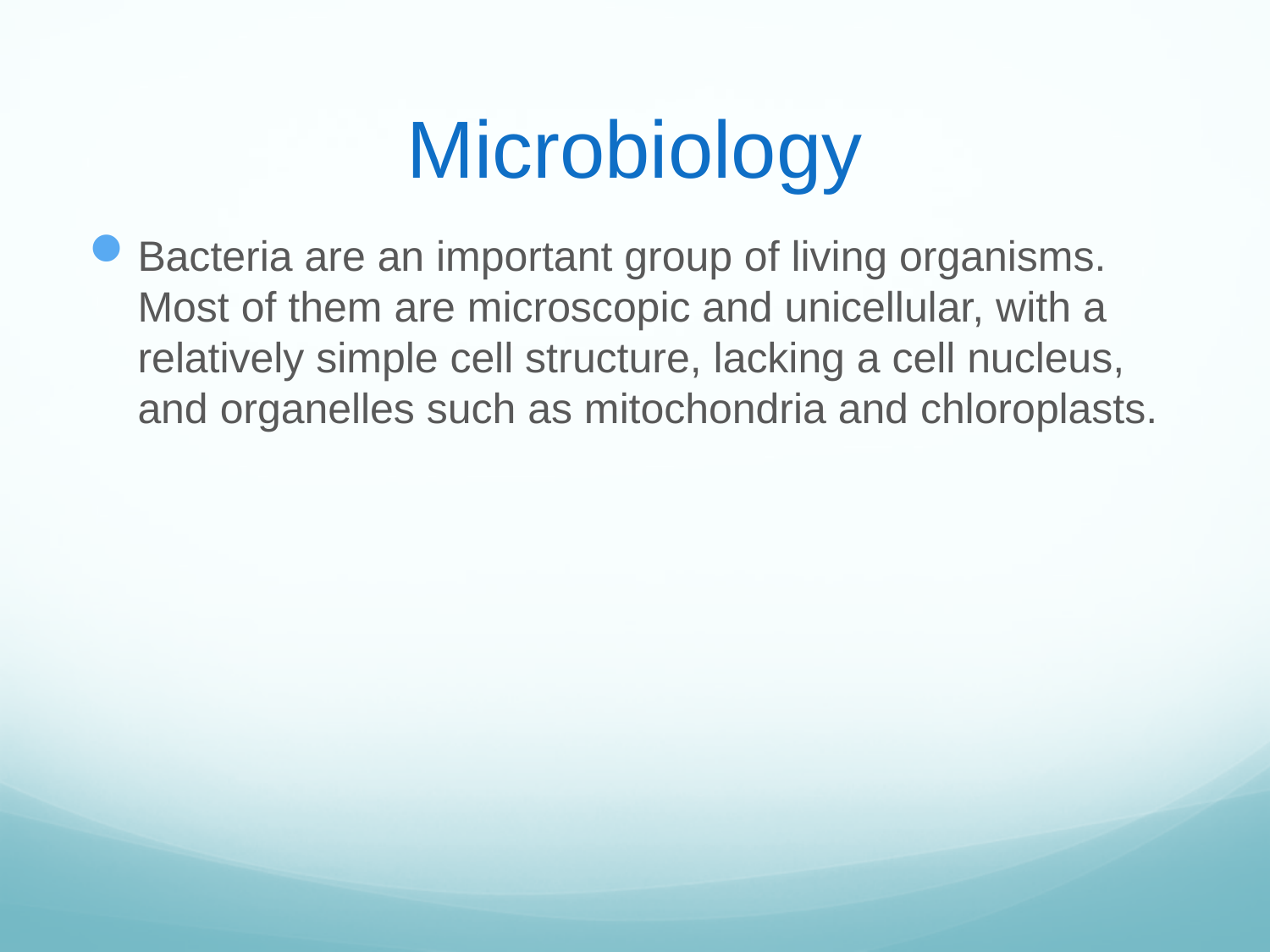

# Microbiology
Bacteria are an important group of living organisms. Most of them are microscopic and unicellular, with a relatively simple cell structure, lacking a cell nucleus, and organelles such as mitochondria and chloroplasts.